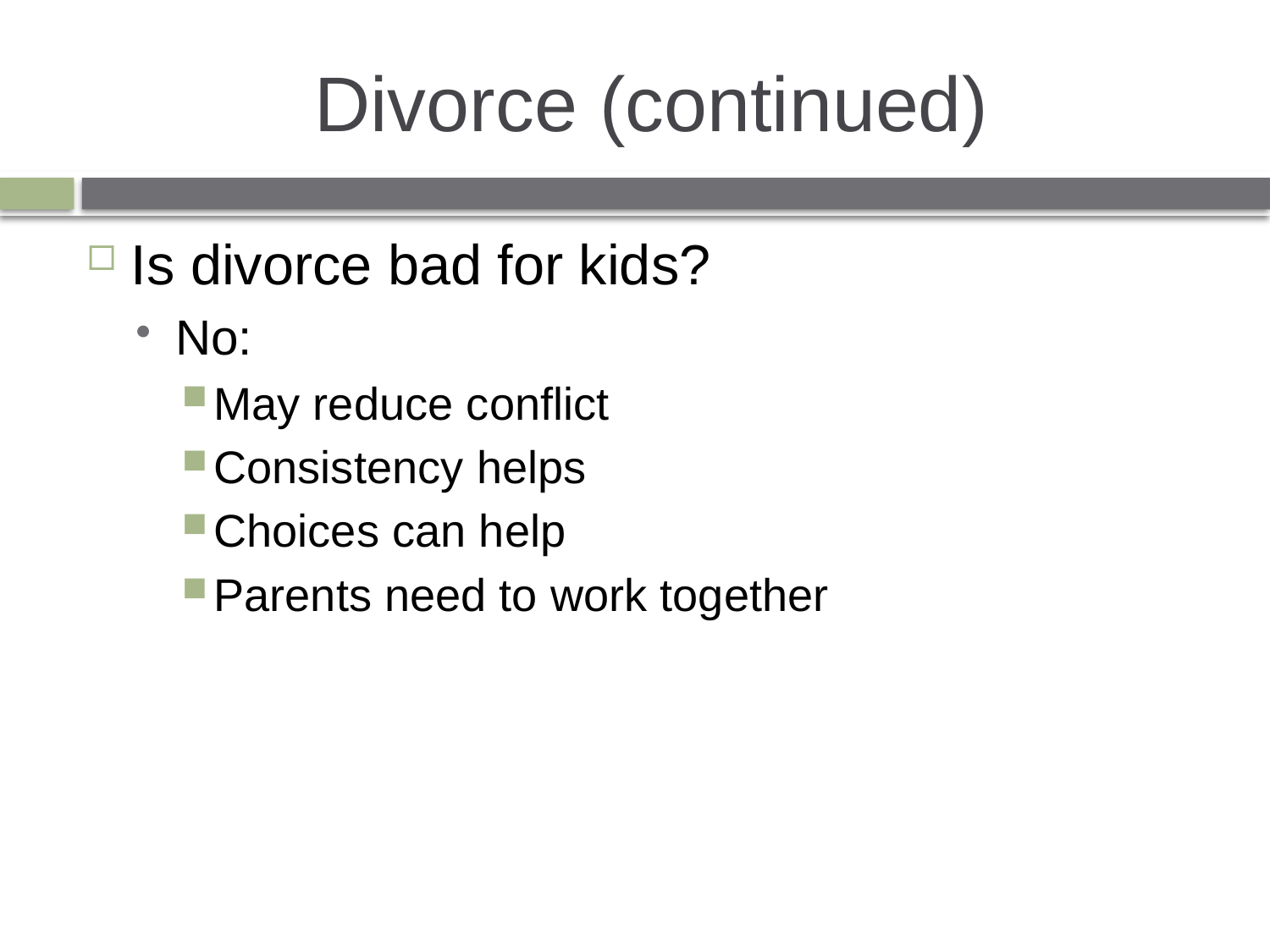

# Divorce (continued)
Is divorce bad for kids?
No:
May reduce conflict
Consistency helps
Choices can help
Parents need to work together